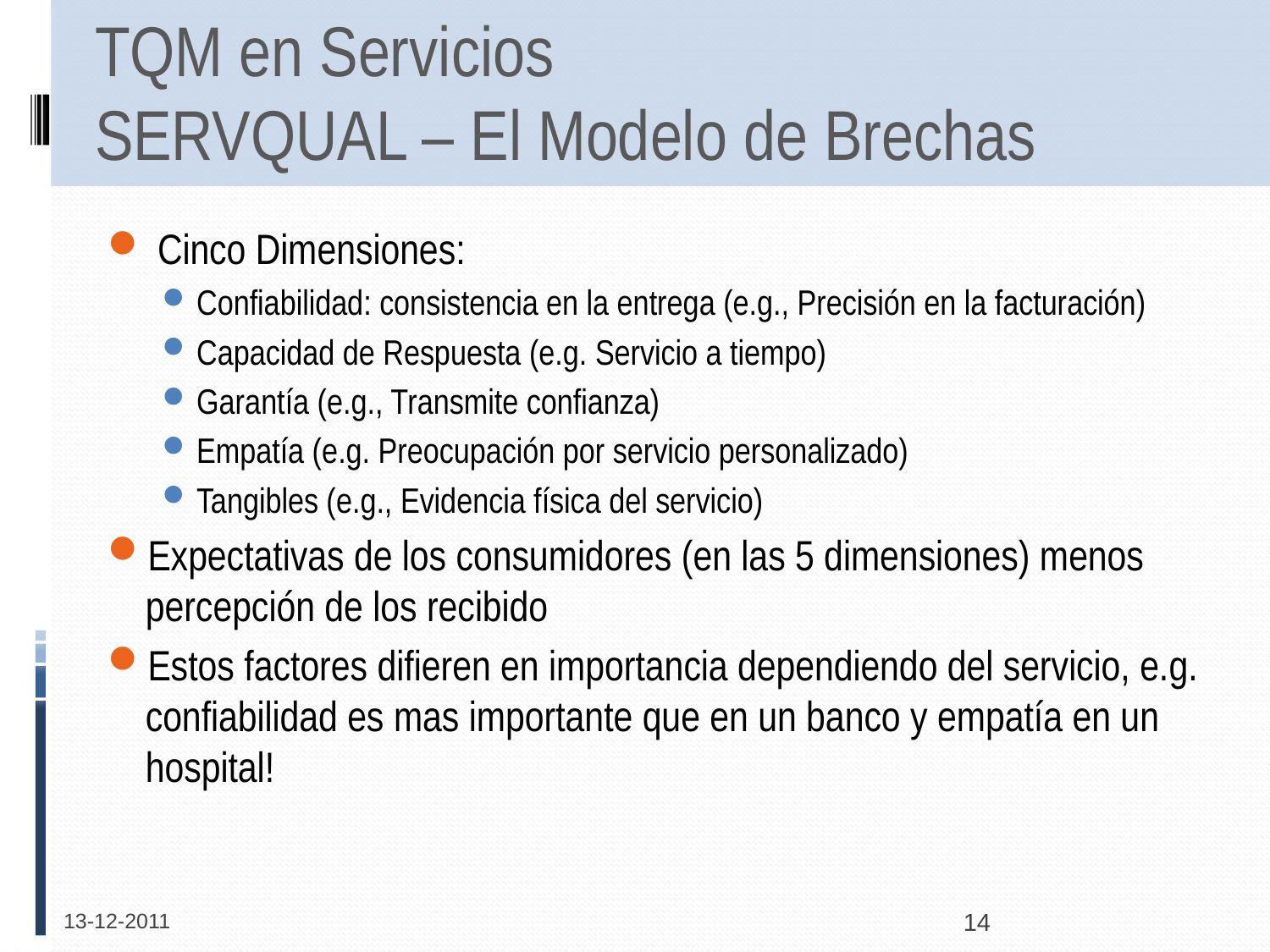

# TQM en Servicios SERVQUAL – El Modelo de Brechas
 Cinco Dimensiones:
Confiabilidad: consistencia en la entrega (e.g., Precisión en la facturación)
Capacidad de Respuesta (e.g. Servicio a tiempo)
Garantía (e.g., Transmite confianza)
Empatía (e.g. Preocupación por servicio personalizado)
Tangibles (e.g., Evidencia física del servicio)
Expectativas de los consumidores (en las 5 dimensiones) menos percepción de los recibido
Estos factores difieren en importancia dependiendo del servicio, e.g. confiabilidad es mas importante que en un banco y empatía en un hospital!

13-12-2011
14